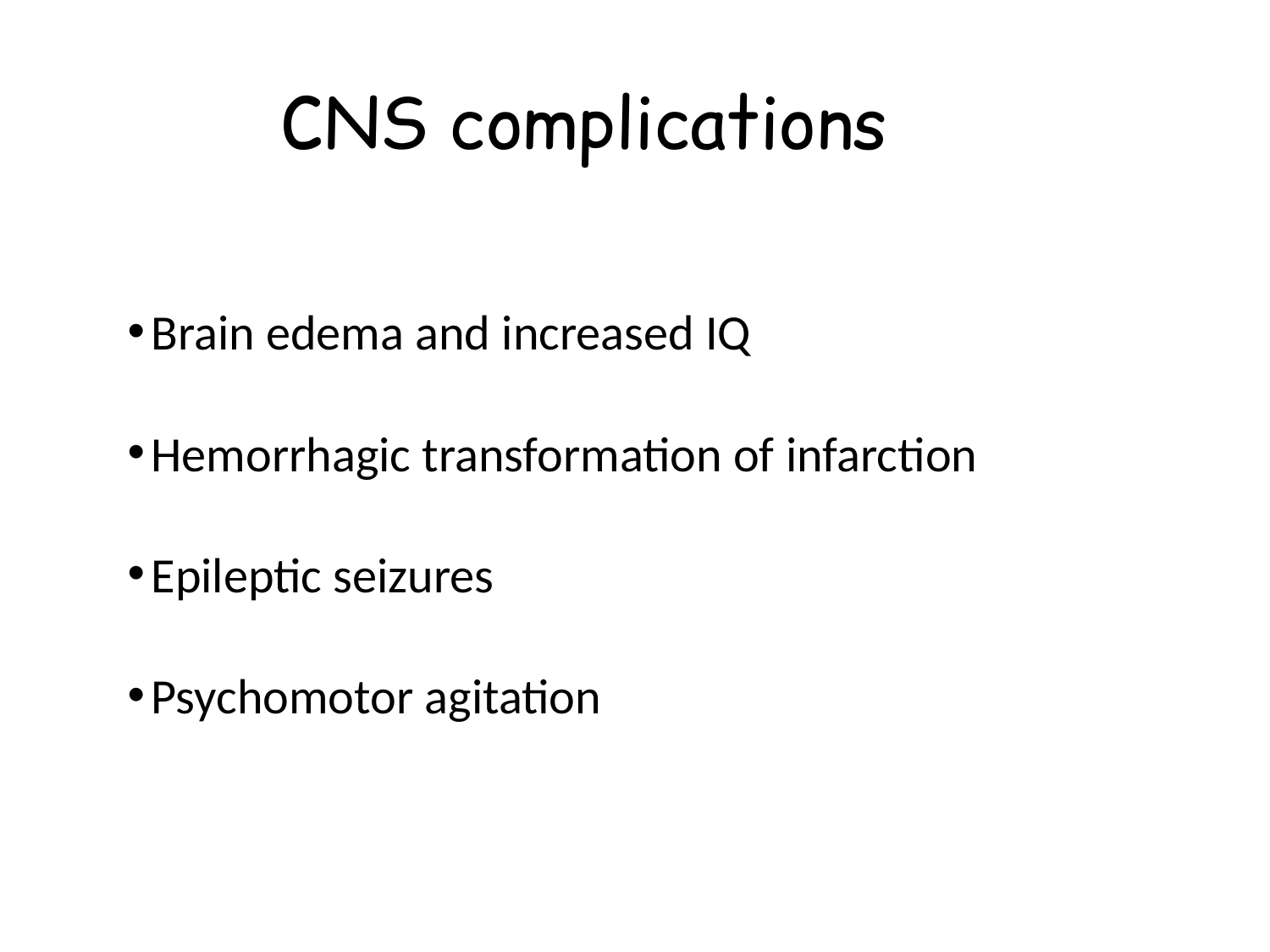

# CNS complications
Brain edema and increased IQ

Hemorrhagic transformation of infarction

Epileptic seizures

Psychomotor agitation